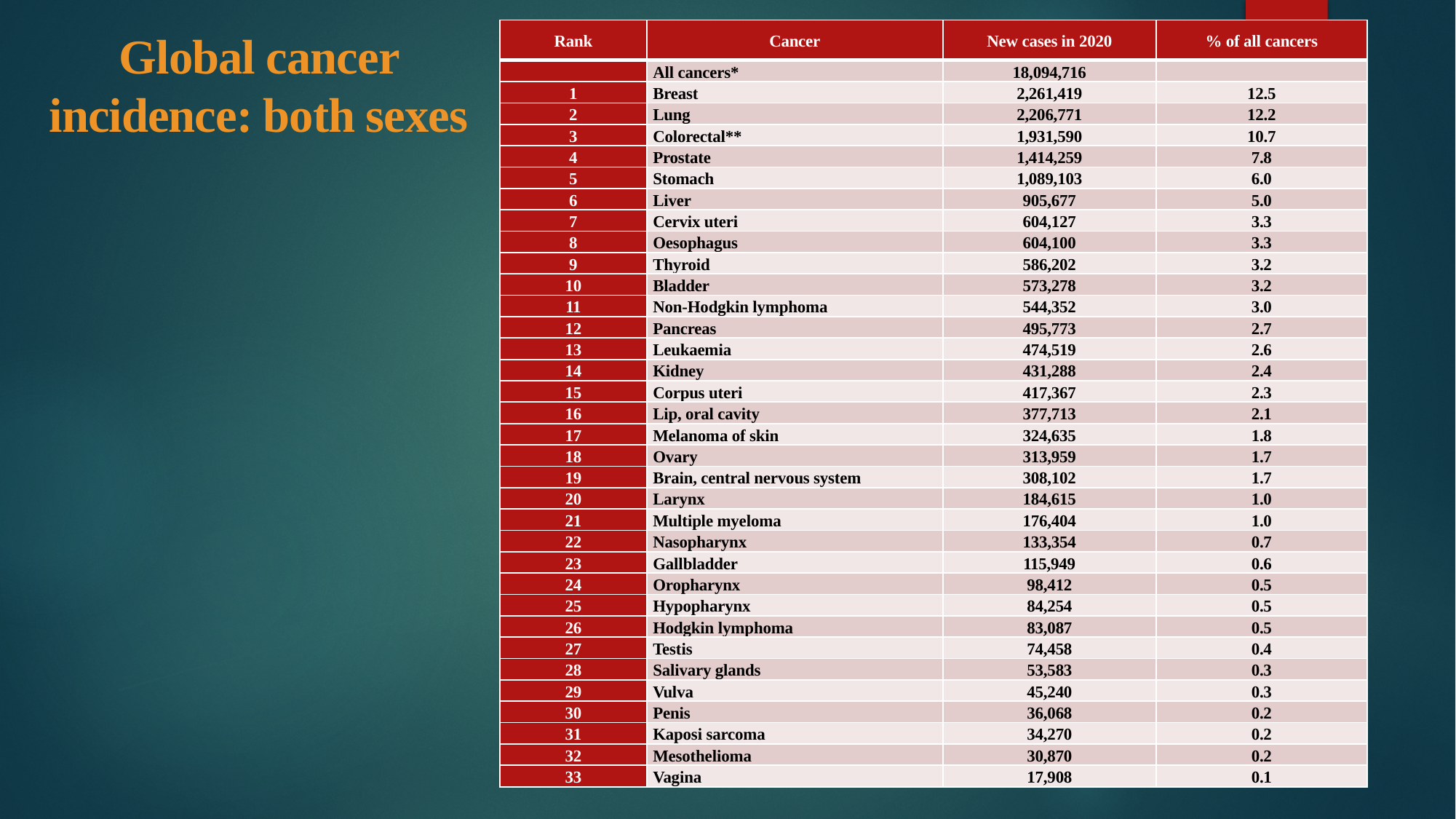

# Global cancer incidence: both sexes
| Rank | Cancer | New cases in 2020 | % of all cancers |
| --- | --- | --- | --- |
|  | All cancers\* | 18,094,716 |  |
| 1 | Breast | 2,261,419 | 12.5 |
| 2 | Lung | 2,206,771 | 12.2 |
| 3 | Colorectal\*\* | 1,931,590 | 10.7 |
| 4 | Prostate | 1,414,259 | 7.8 |
| 5 | Stomach | 1,089,103 | 6.0 |
| 6 | Liver | 905,677 | 5.0 |
| 7 | Cervix uteri | 604,127 | 3.3 |
| 8 | Oesophagus | 604,100 | 3.3 |
| 9 | Thyroid | 586,202 | 3.2 |
| 10 | Bladder | 573,278 | 3.2 |
| 11 | Non-Hodgkin lymphoma | 544,352 | 3.0 |
| 12 | Pancreas | 495,773 | 2.7 |
| 13 | Leukaemia | 474,519 | 2.6 |
| 14 | Kidney | 431,288 | 2.4 |
| 15 | Corpus uteri | 417,367 | 2.3 |
| 16 | Lip, oral cavity | 377,713 | 2.1 |
| 17 | Melanoma of skin | 324,635 | 1.8 |
| 18 | Ovary | 313,959 | 1.7 |
| 19 | Brain, central nervous system | 308,102 | 1.7 |
| 20 | Larynx | 184,615 | 1.0 |
| 21 | Multiple myeloma | 176,404 | 1.0 |
| 22 | Nasopharynx | 133,354 | 0.7 |
| 23 | Gallbladder | 115,949 | 0.6 |
| 24 | Oropharynx | 98,412 | 0.5 |
| 25 | Hypopharynx | 84,254 | 0.5 |
| 26 | Hodgkin lymphoma | 83,087 | 0.5 |
| 27 | Testis | 74,458 | 0.4 |
| 28 | Salivary glands | 53,583 | 0.3 |
| 29 | Vulva | 45,240 | 0.3 |
| 30 | Penis | 36,068 | 0.2 |
| 31 | Kaposi sarcoma | 34,270 | 0.2 |
| 32 | Mesothelioma | 30,870 | 0.2 |
| 33 | Vagina | 17,908 | 0.1 |